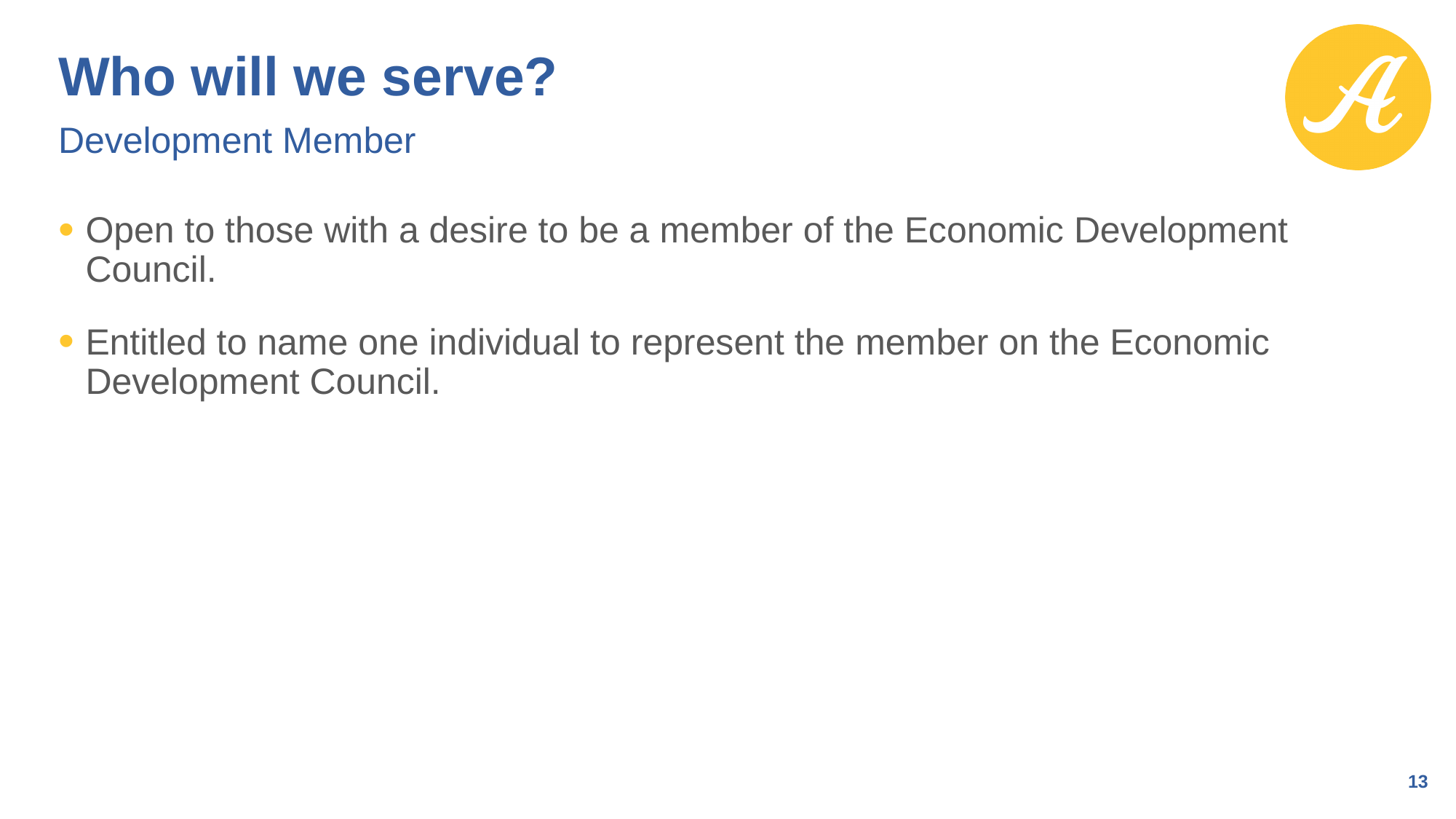

# Who will we serve?
Development Member
Open to those with a desire to be a member of the Economic Development Council.
Entitled to name one individual to represent the member on the Economic Development Council.
13